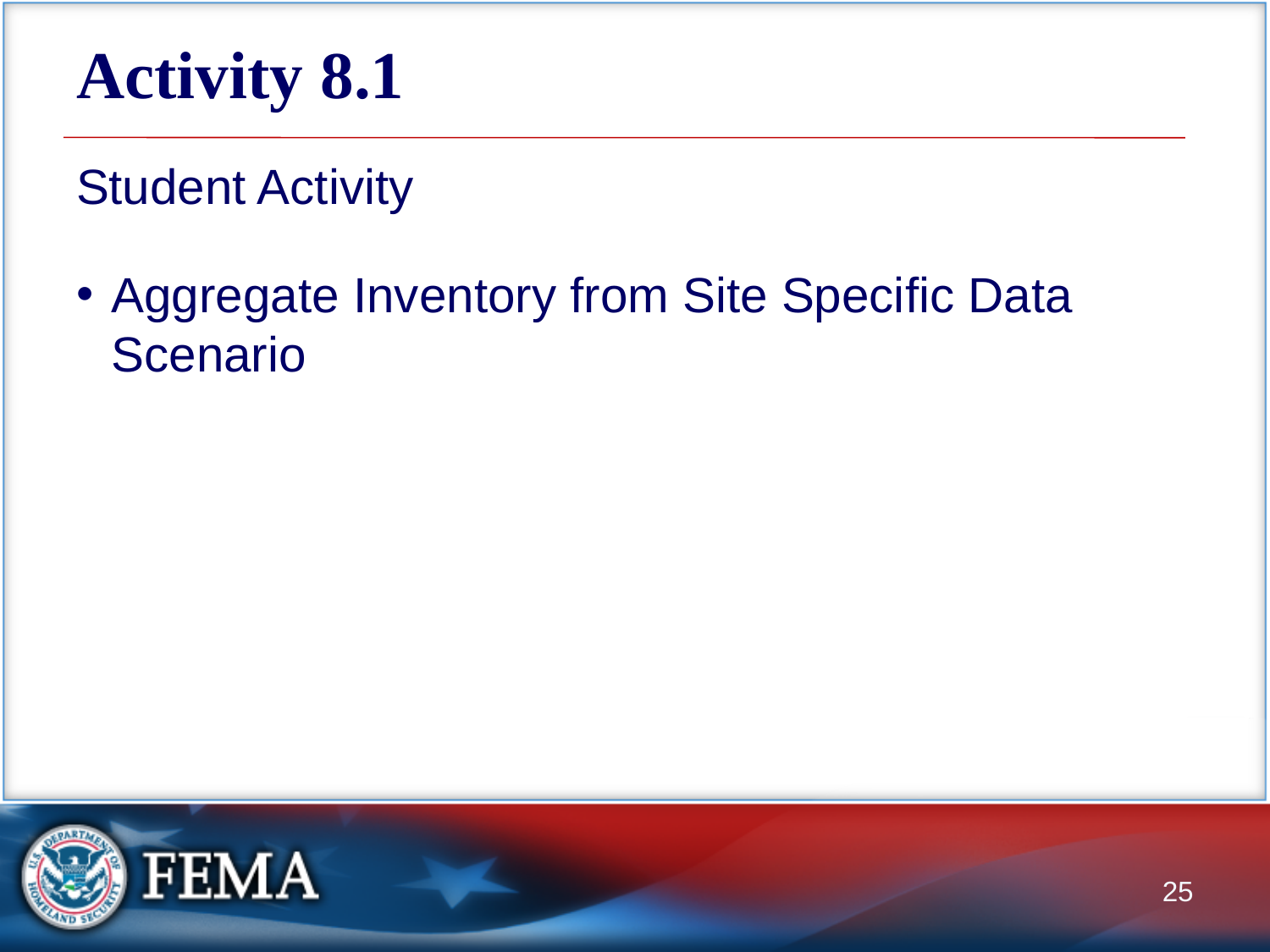

# Activity 8.1
Student Activity
Aggregate Inventory from Site Specific Data Scenario
25